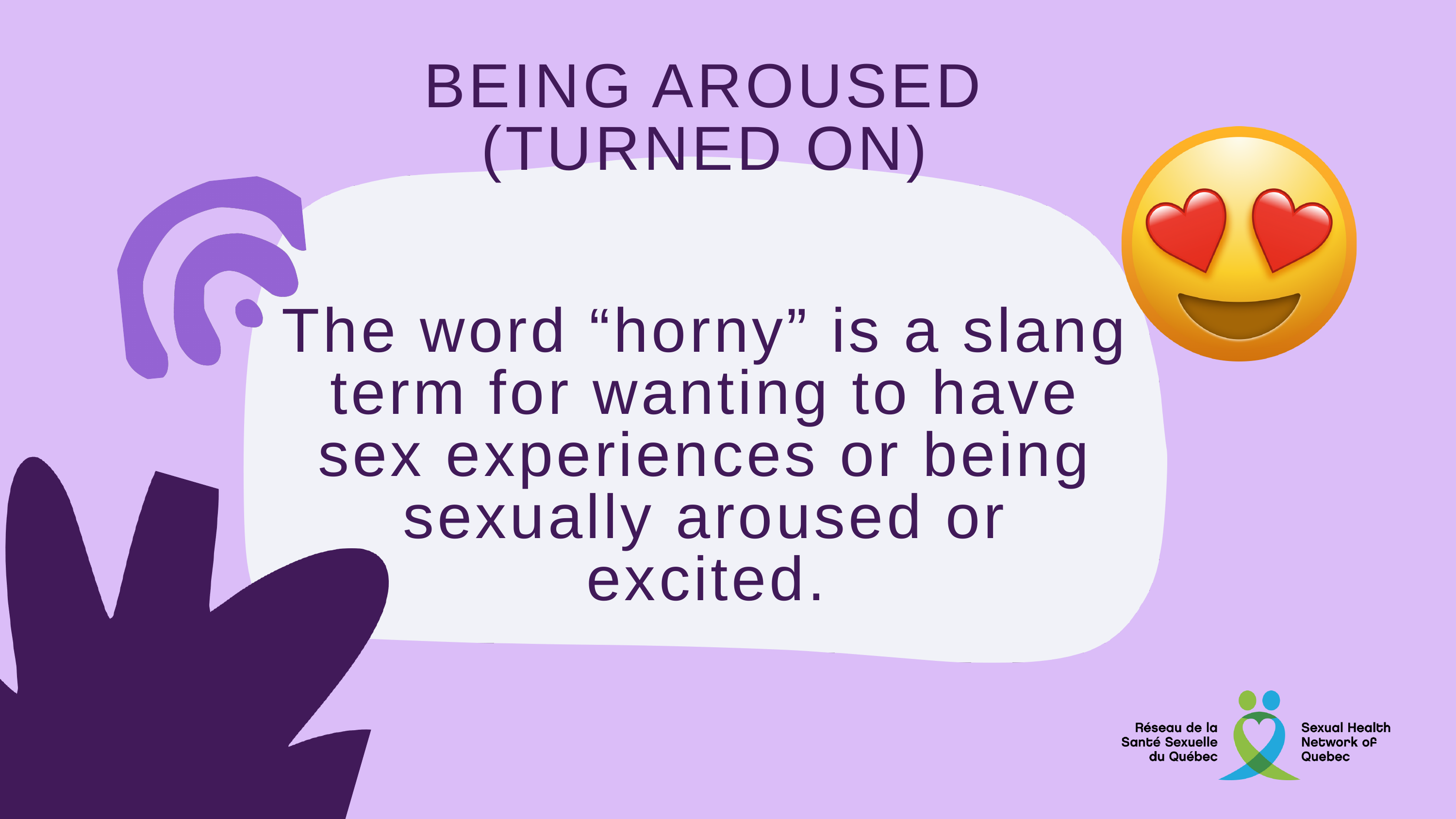

BEING AROUSED (TURNED ON)

The word “horny” is a slang term for wanting to have sex experiences or being sexually aroused or excited.